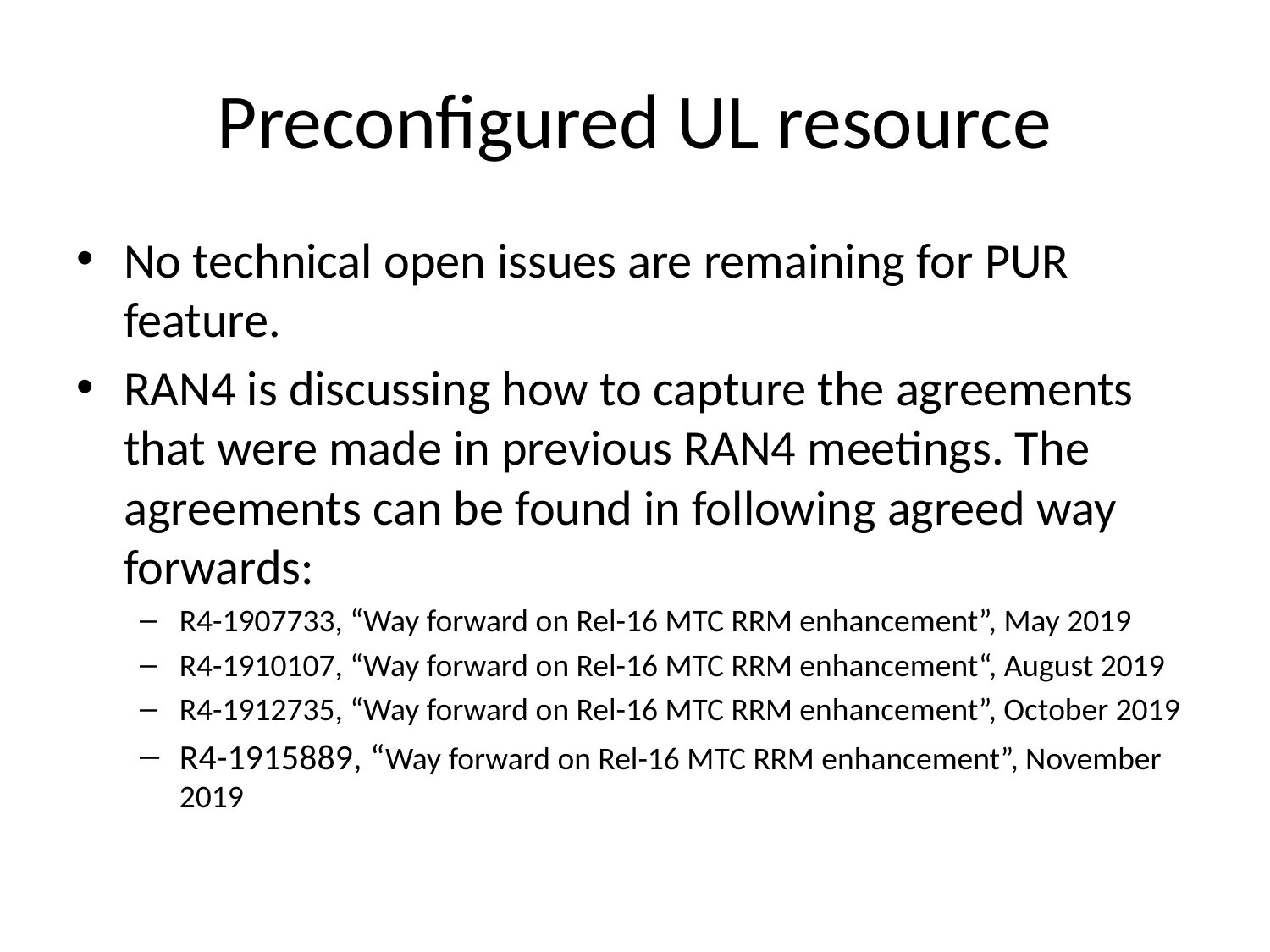

# Preconfigured UL resource
No technical open issues are remaining for PUR feature.
RAN4 is discussing how to capture the agreements that were made in previous RAN4 meetings. The agreements can be found in following agreed way forwards:
R4-1907733, “Way forward on Rel-16 MTC RRM enhancement”, May 2019
R4-1910107, “Way forward on Rel-16 MTC RRM enhancement“, August 2019
R4-1912735, “Way forward on Rel-16 MTC RRM enhancement”, October 2019
R4-1915889, “Way forward on Rel-16 MTC RRM enhancement”, November 2019